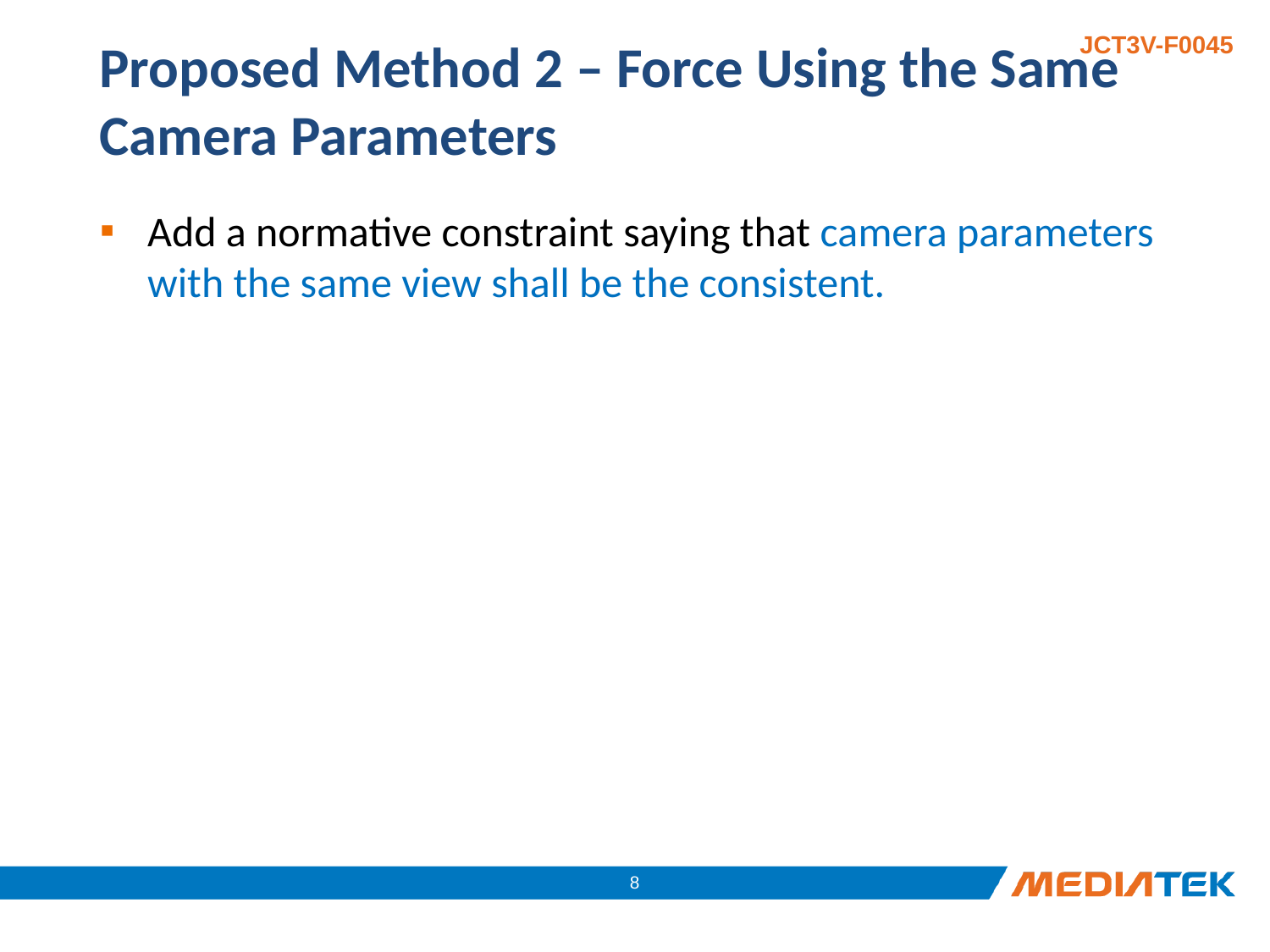

# Proposed Method 2 – Force Using the Same Camera Parameters
Add a normative constraint saying that camera parameters with the same view shall be the consistent.
8